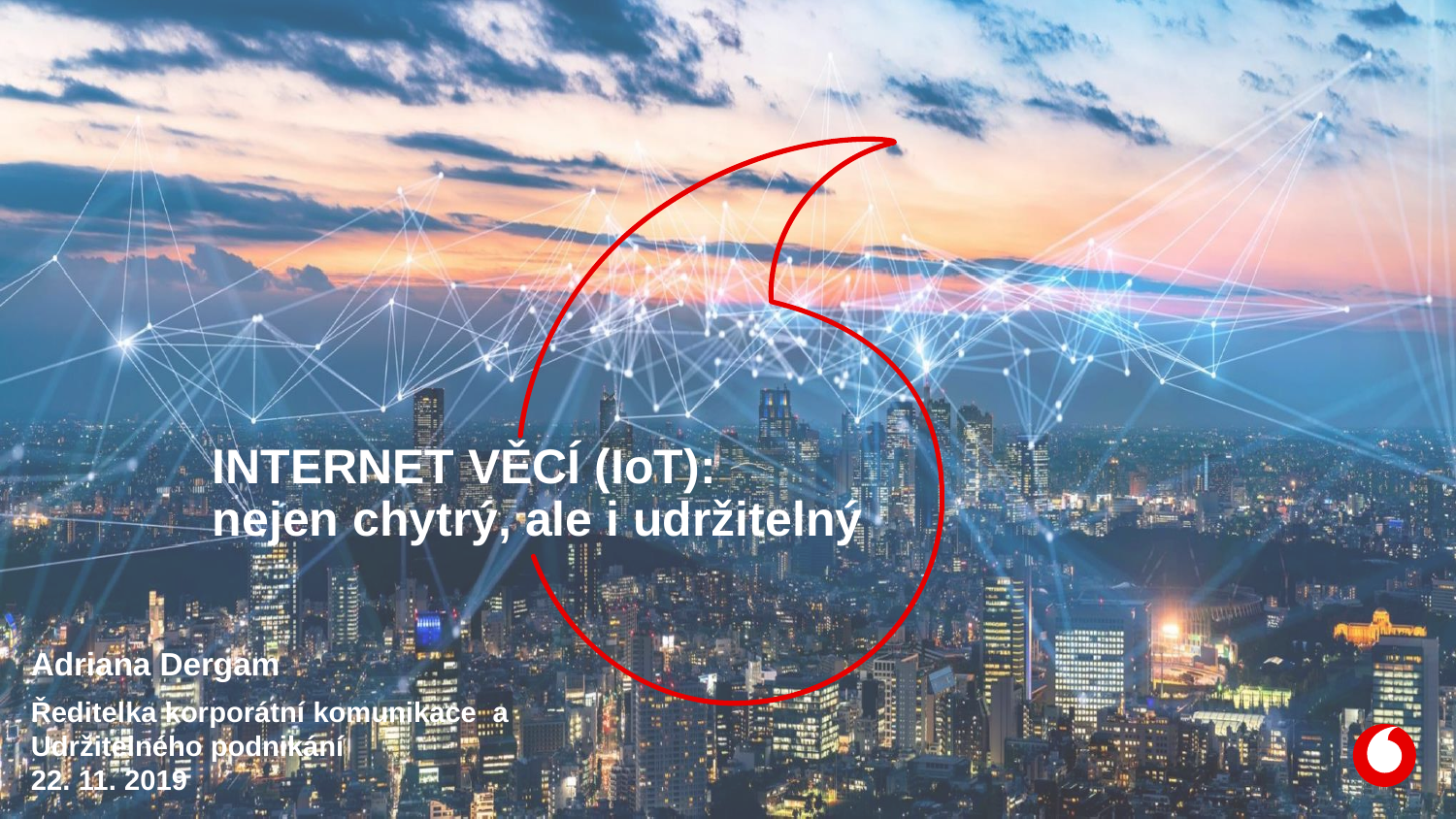

# INTERNET VĚCÍ (IoT): nejen chytrý, ale i udržitelný
Adriana Dergam
Ředitelka korporátní komunikace  a
Udržitelného podnikání
22. 11. 2019